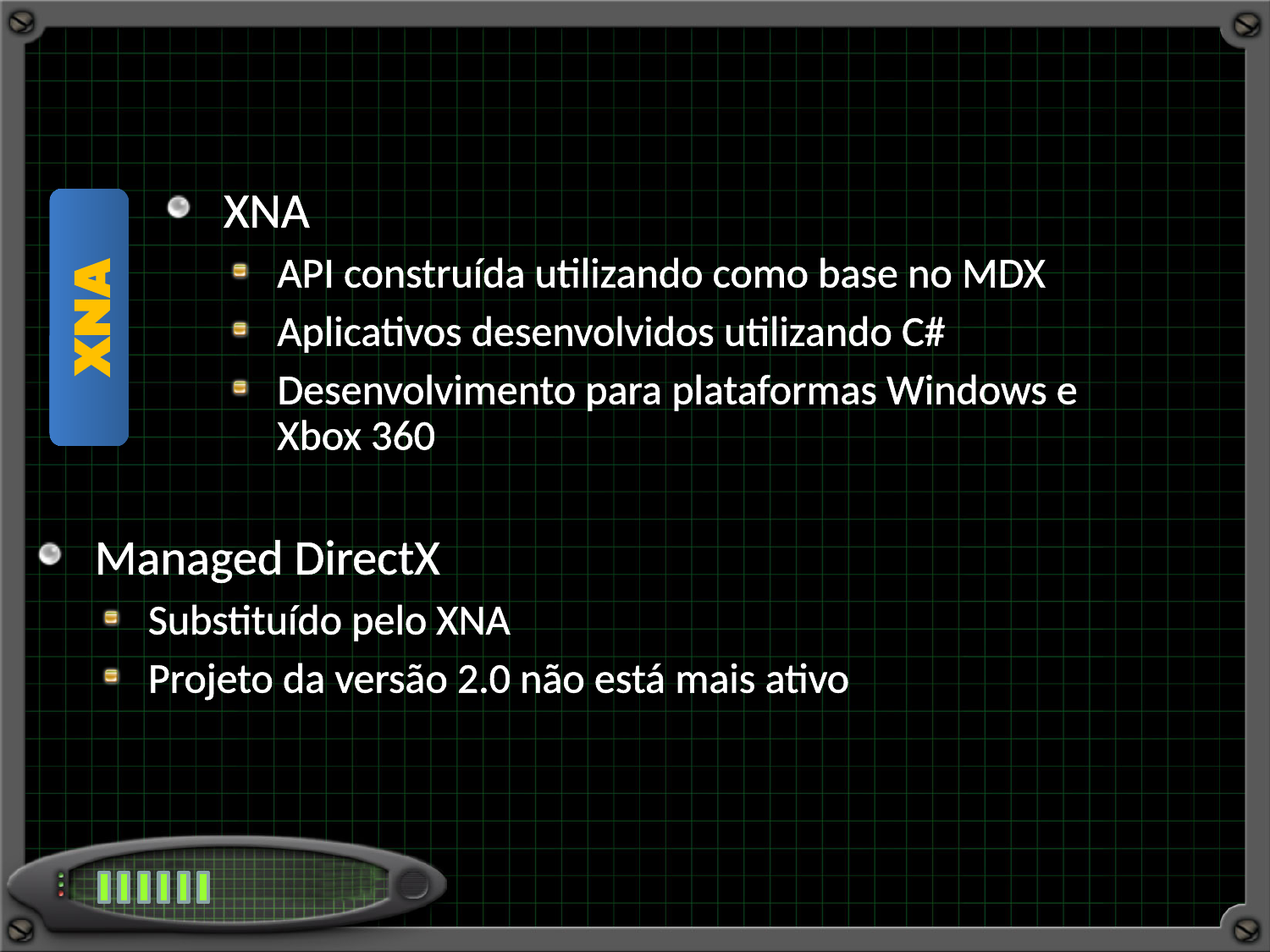

XNA
API construída utilizando como base no MDX
Aplicativos desenvolvidos utilizando C#
Desenvolvimento para plataformas Windows e
Xbox 360

XNA
Managed DirectX
Substituído pelo XNA
Projeto da versão 2.0 não está mais ativo